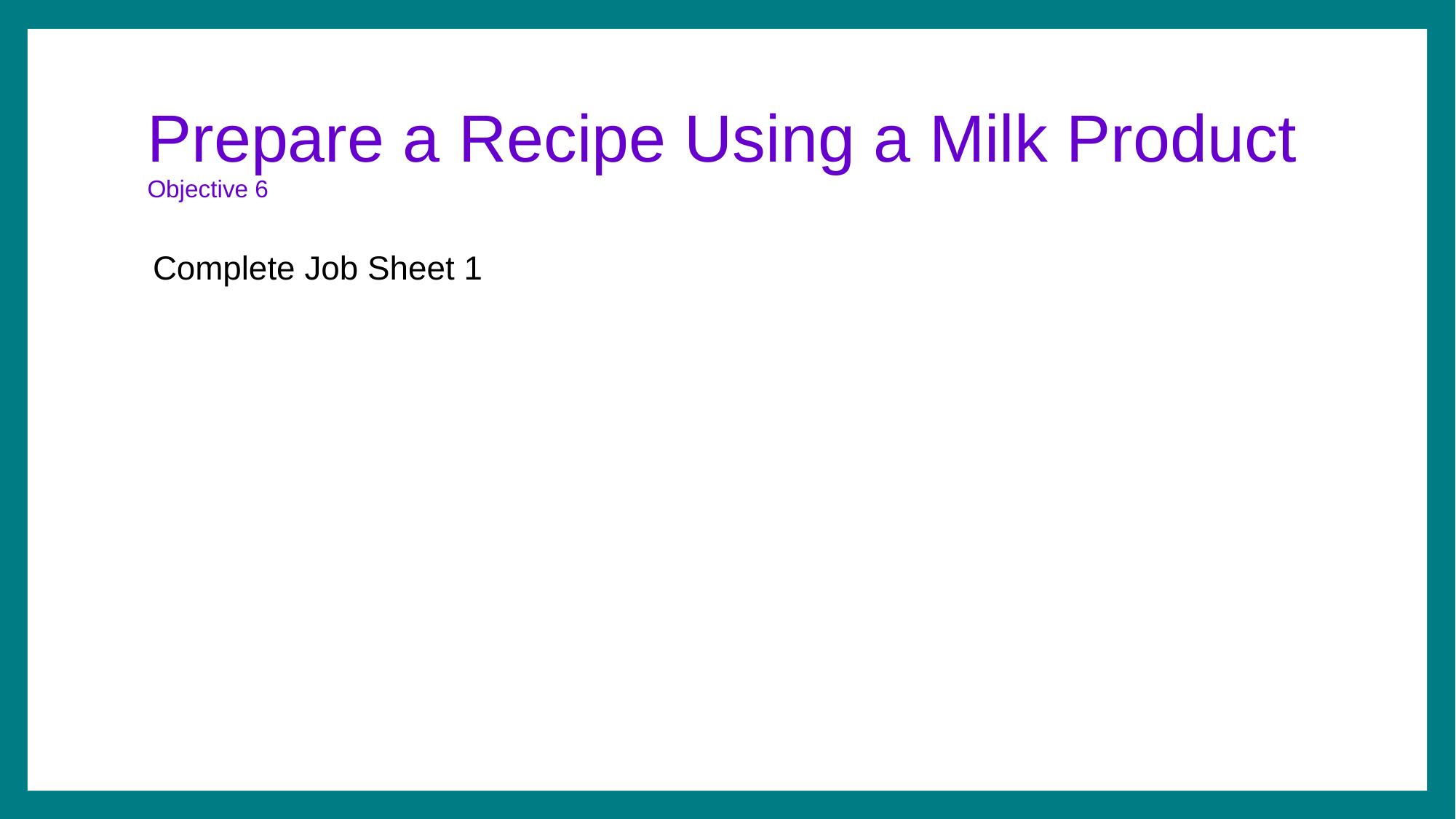

# Prepare a Recipe Using a Milk Product Objective 6
Complete Job Sheet 1